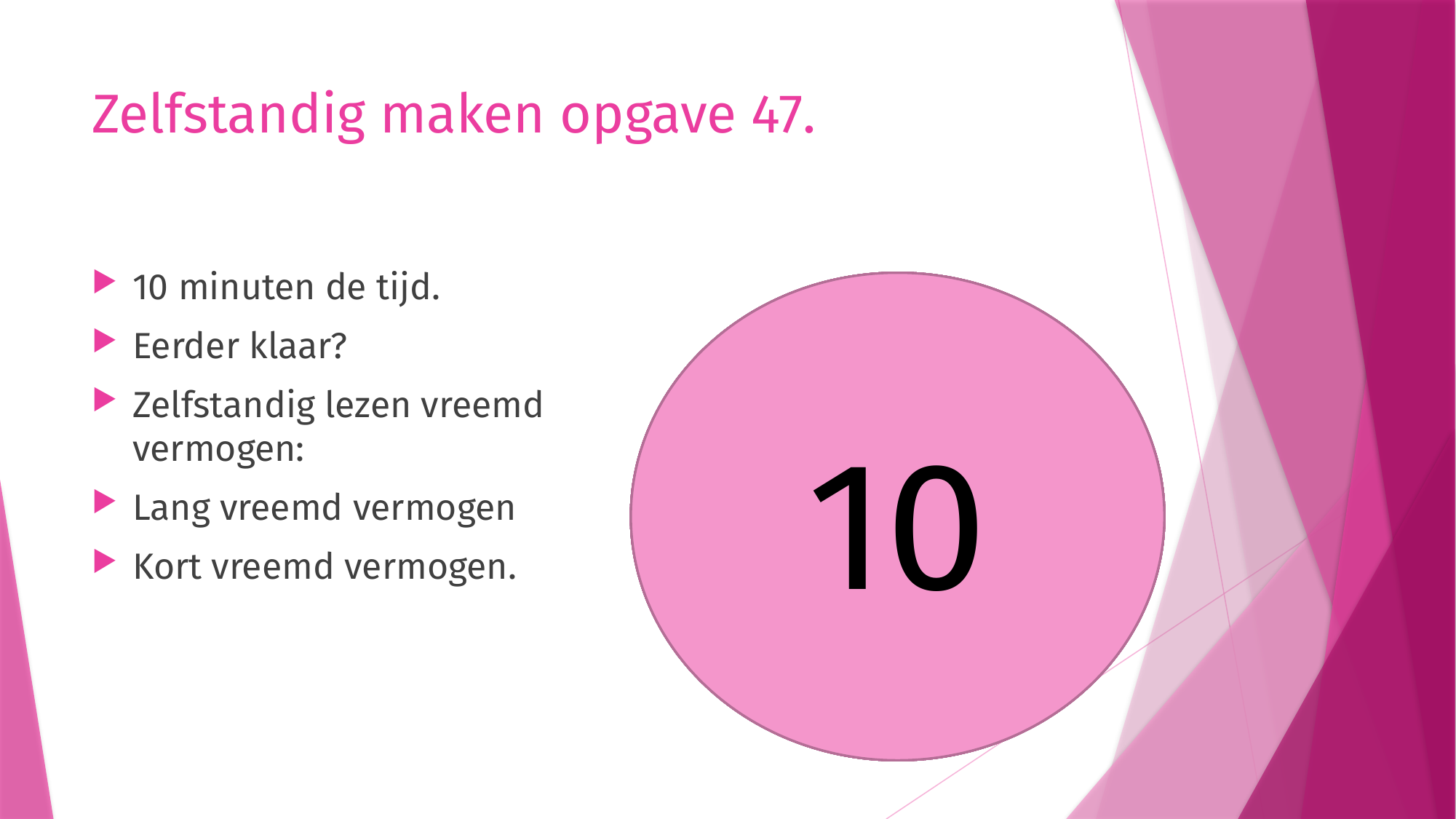

# Zelfstandig maken opgave 47.
10 minuten de tijd.
Eerder klaar?
Zelfstandig lezen vreemd vermogen:
Lang vreemd vermogen
Kort vreemd vermogen.

10
8
9
5
6
7
4
3
1
2